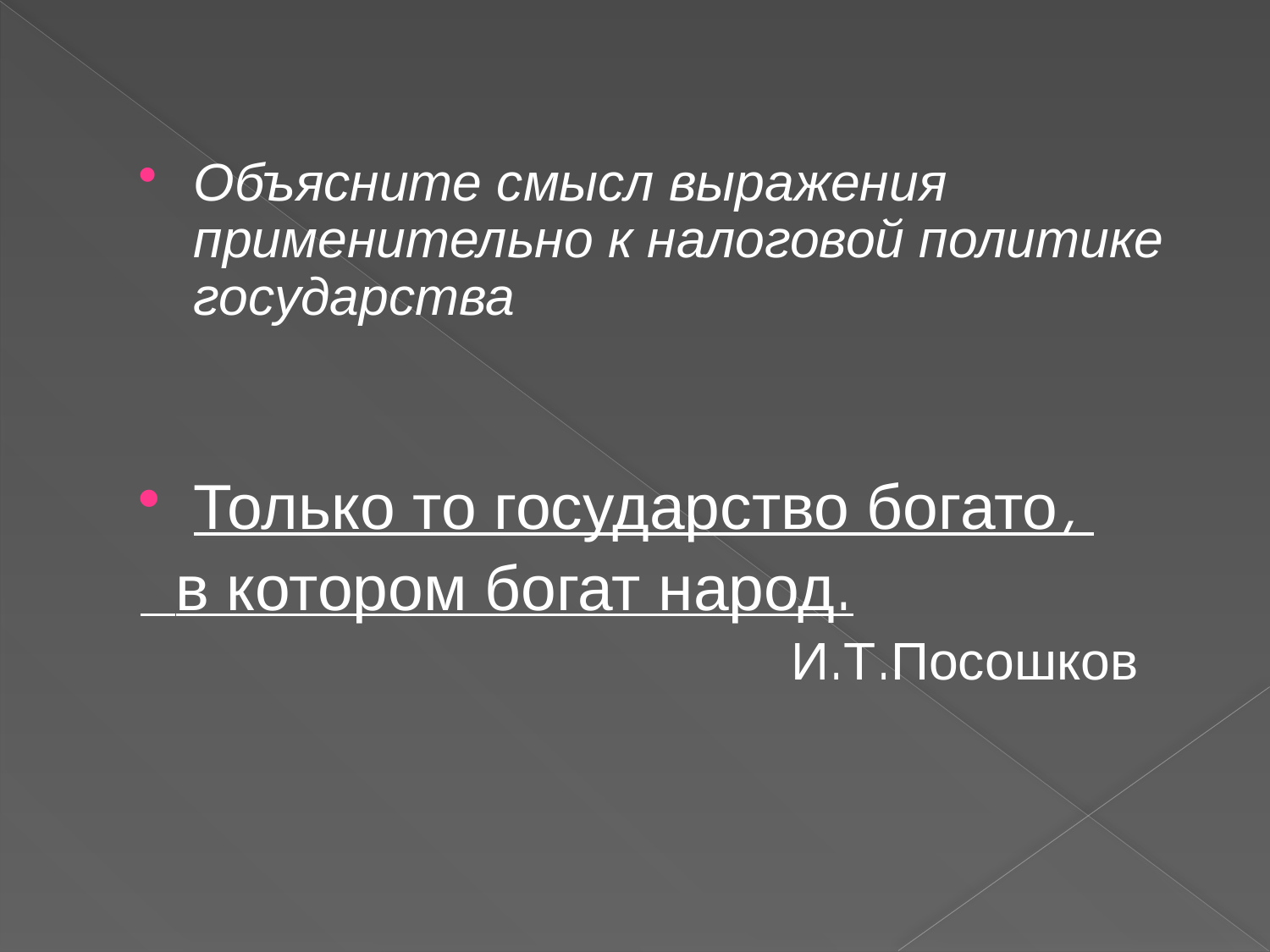

#
Объясните смысл выражения применительно к налоговой политике государства

Только то государство богато,
  в котором богат народ.
И.Т.Посошков